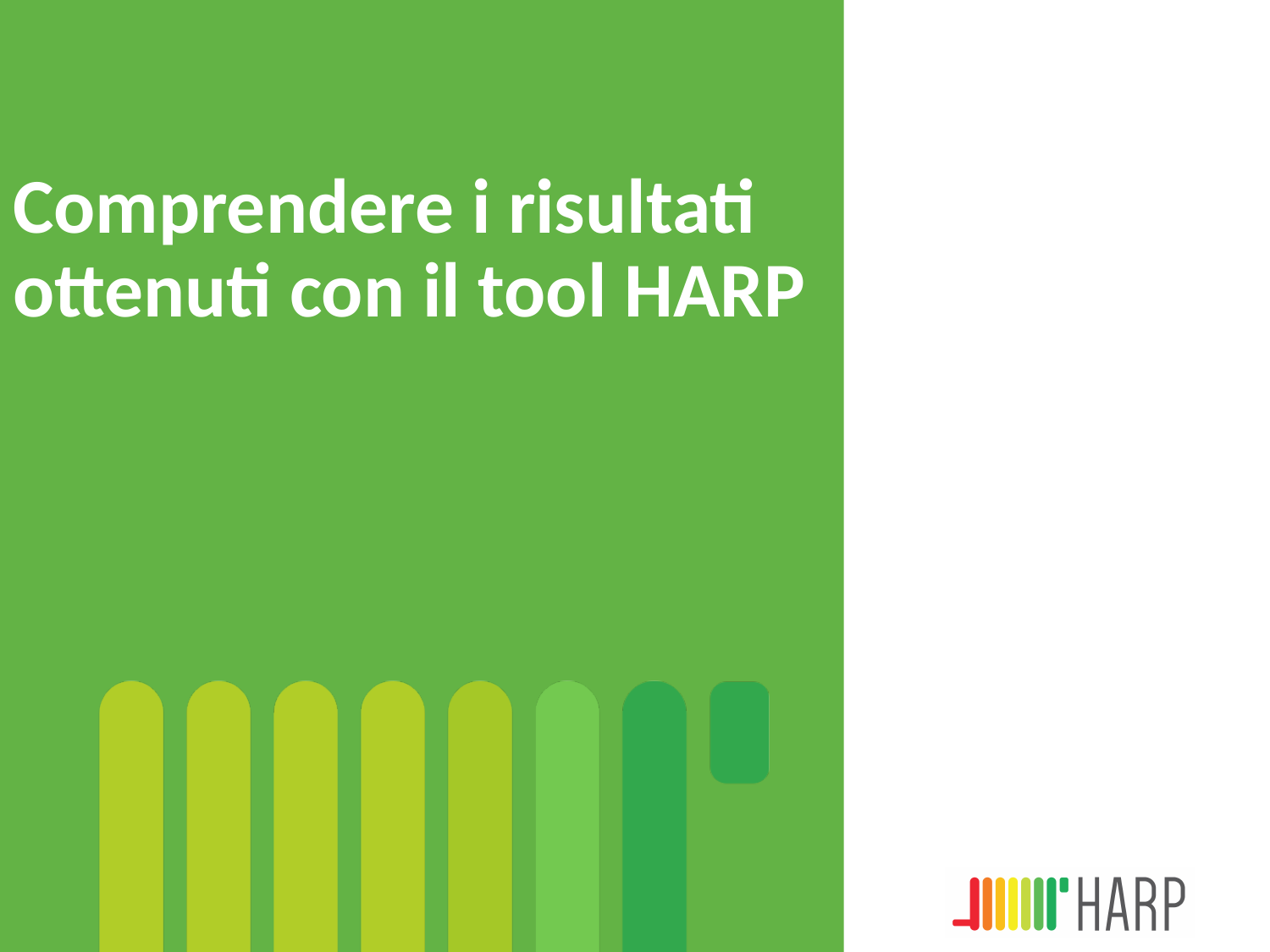

# Comprendere i risultati ottenuti con il tool HARP